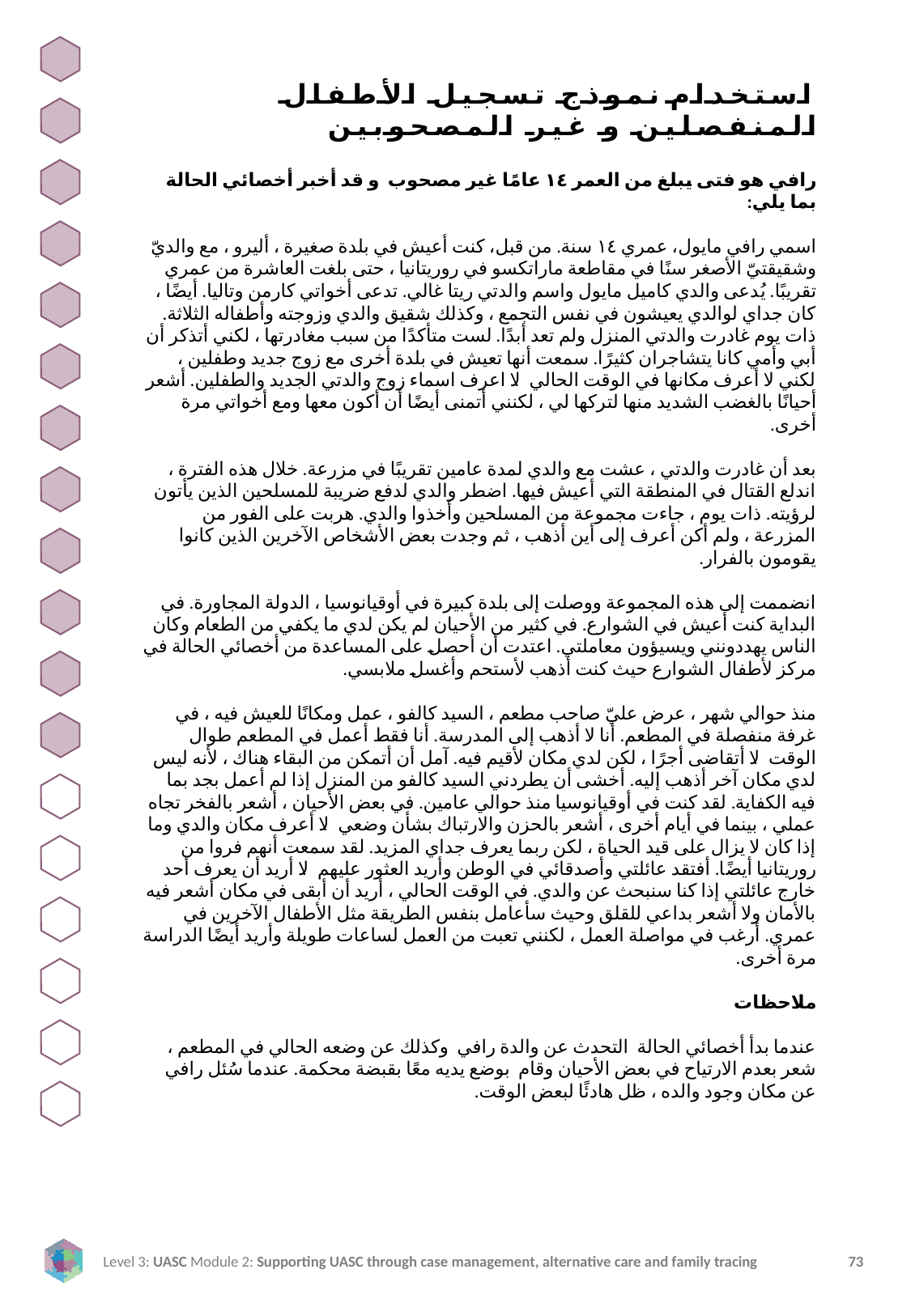

استخدام نموذج تسجيل الأطفال المنفصلين و غير المصحوبين

رافي هو فتى يبلغ من العمر ١٤ عامًا غير مصحوب  و قد أخبر أخصائي الحالة بما يلي:

اسمي رافي مايول، عمري ١٤ سنة. من قبل، كنت أعيش في بلدة صغيرة ، أليرو ، مع والديّ وشقيقتيّ الأصغر سنًا في مقاطعة ماراتكسو في روريتانيا ، حتى بلغت العاشرة من عمري تقريبًا. يُدعى والدي كاميل مايول واسم والدتي ريتا غالي. تدعى أخواتي كارمن وتاليا. أيضًا ، كان جداي لوالدي يعيشون في نفس التجمع ، وكذلك شقيق والدي وزوجته وأطفاله الثلاثة. ذات يوم غادرت والدتي المنزل ولم تعد أبدًا. لست متأكدًا من سبب مغادرتها ، لكني أتذكر أن أبي وأمي كانا يتشاجران كثيرًا. سمعت أنها تعيش في بلدة أخرى مع زوج جديد وطفلين ، لكني لا أعرف مكانها في الوقت الحالي. لا اعرف اسماء زوج والدتي الجديد والطفلين. أشعر أحيانًا بالغضب الشديد منها لتركها لي ، لكنني أتمنى أيضًا أن أكون معها ومع أخواتي مرة أخرى.

بعد أن غادرت والدتي ، عشت مع والدي لمدة عامين تقريبًا في مزرعة. خلال هذه الفترة ، اندلع القتال في المنطقة التي أعيش فيها. اضطر والدي لدفع ضريبة للمسلحين الذين يأتون لرؤيته. ذات يوم ، جاءت مجموعة من المسلحين وأخذوا والدي. هربت على الفور من المزرعة ، ولم أكن أعرف إلى أين أذهب ، ثم وجدت بعض الأشخاص الآخرين الذين كانوا يقومون بالفرار.

انضممت إلى هذه المجموعة ووصلت إلى بلدة كبيرة في أوقيانوسيا ، الدولة المجاورة. في البداية كنت أعيش في الشوارع. في كثير من الأحيان لم يكن لدي ما يكفي من الطعام وكان الناس يهددونني ويسيؤون معاملتي. اعتدت أن أحصل على المساعدة من أخصائي الحالة في مركز لأطفال الشوارع حيث كنت أذهب لأستحم وأغسل ملابسي.

منذ حوالي شهر ، عرض عليّ صاحب مطعم ، السيد كالفو ، عمل ومكانًا للعيش فيه ، في غرفة منفصلة في المطعم. أنا لا أذهب إلى المدرسة. أنا فقط أعمل في المطعم طوال الوقت. لا أتقاضى أجرًا ، لكن لدي مكان لأقيم فيه. آمل أن أتمكن من البقاء هناك ، لأنه ليس لدي مكان آخر أذهب إليه. أخشى أن يطردني السيد كالفو من المنزل إذا لم أعمل بجد بما فيه الكفاية. لقد كنت في أوقيانوسيا منذ حوالي عامين. في بعض الأحيان ، أشعر بالفخر تجاه عملي ، بينما في أيام أخرى ، أشعر بالحزن والارتباك بشأن وضعي. لا أعرف مكان والدي وما إذا كان لا يزال على قيد الحياة ، لكن ربما يعرف جداي المزيد. لقد سمعت أنهم فروا من روريتانيا أيضًا. أفتقد عائلتي وأصدقائي في الوطن وأريد العثور عليهم. لا أريد أن يعرف أحد خارج عائلتي إذا كنا سنبحث عن والدي. في الوقت الحالي ، أريد أن أبقى في مكان أشعر فيه بالأمان ولا أشعر بداعي للقلق وحيث سأعامل بنفس الطريقة مثل الأطفال الآخرين في عمري. أرغب في مواصلة العمل ، لكنني تعبت من العمل لساعات طويلة وأريد أيضًا الدراسة مرة أخرى.

ملاحظات

عندما بدأ أخصائي الحالة  التحدث عن والدة رافي  وكذلك عن وضعه الحالي في المطعم ، شعر بعدم الارتياح في بعض الأحيان وقام  بوضع يديه معًا بقبضة محكمة. عندما سُئل رافي عن مكان وجود والده ، ظل هادئًا لبعض الوقت.